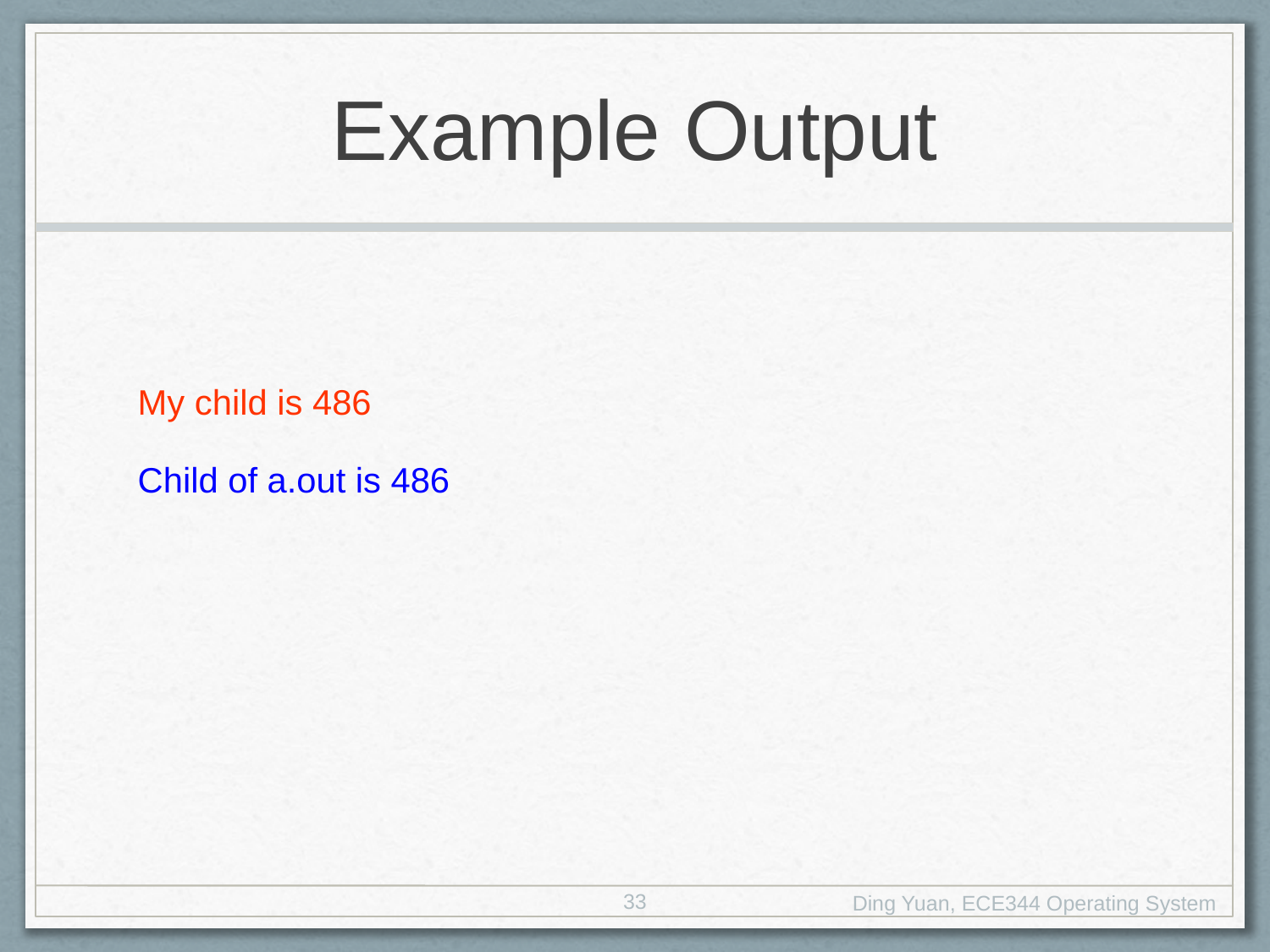

# Example Output

My child is 486
Child of a.out is 486

33
Ding Yuan, ECE344 Operating System